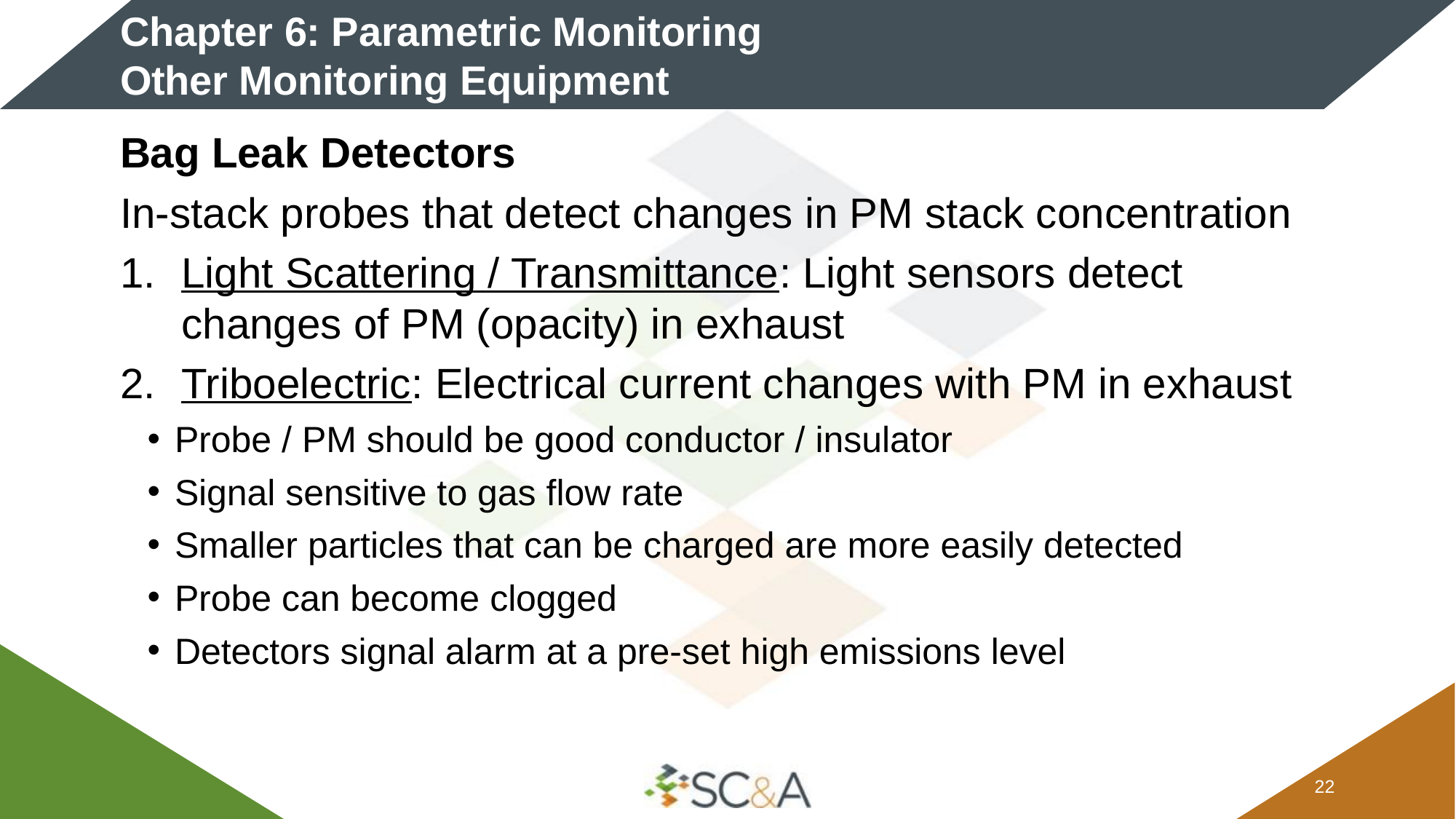

# Chapter 6: Parametric Monitoring Other Monitoring Equipment
Bag Leak Detectors
In-stack probes that detect changes in PM stack concentration
Light Scattering / Transmittance: Light sensors detect changes of PM (opacity) in exhaust
Triboelectric: Electrical current changes with PM in exhaust
Probe / PM should be good conductor / insulator
Signal sensitive to gas flow rate
Smaller particles that can be charged are more easily detected
Probe can become clogged
Detectors signal alarm at a pre-set high emissions level
22